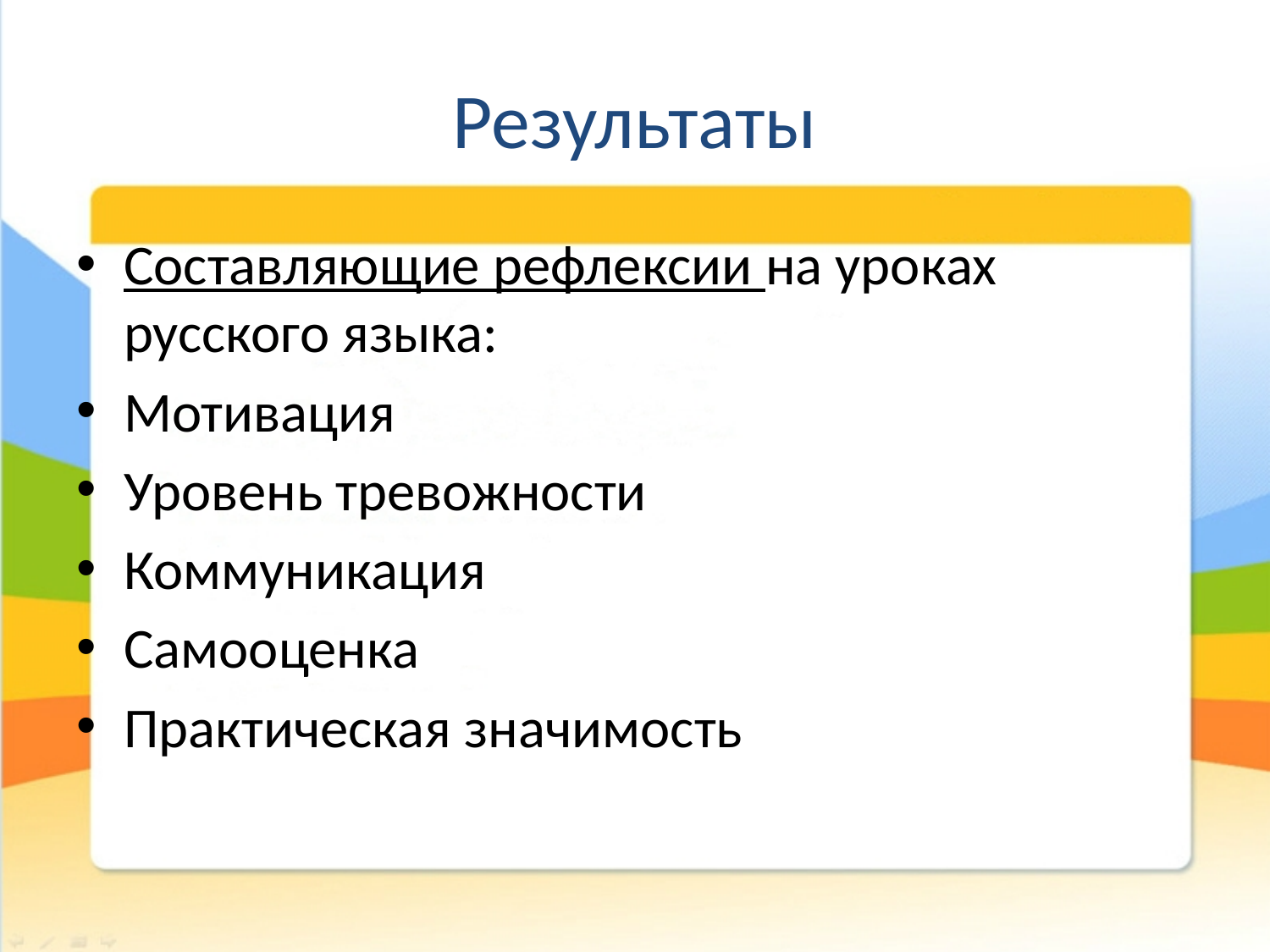

# Результаты
Составляющие рефлексии на уроках русского языка:
Мотивация
Уровень тревожности
Коммуникация
Самооценка
Практическая значимость